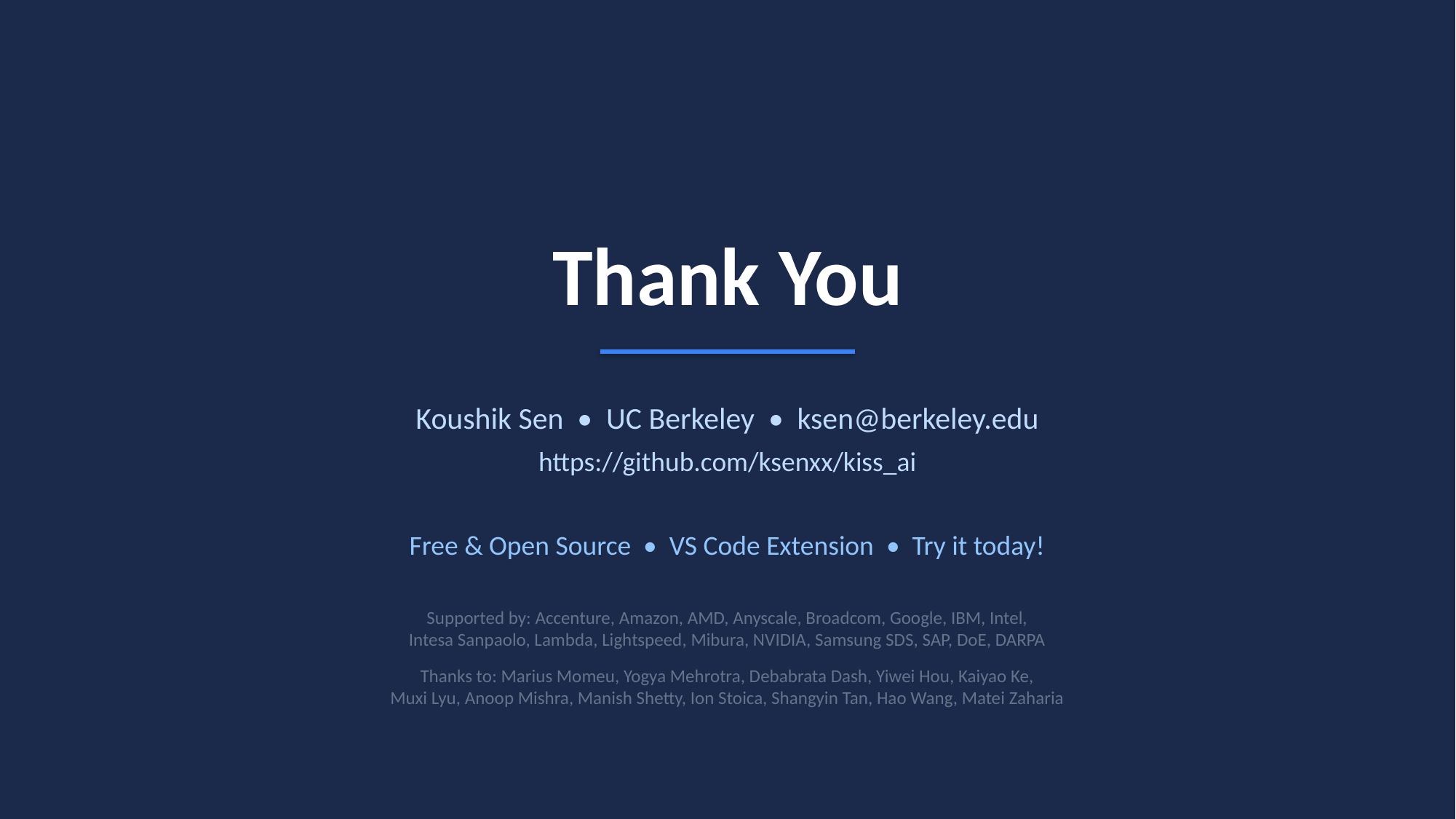

Thank You

Koushik Sen  •  UC Berkeley  •  ksen@berkeley.edu
https://github.com/ksenxx/kiss_ai

Free & Open Source  •  VS Code Extension  •  Try it today!
Supported by: Accenture, Amazon, AMD, Anyscale, Broadcom, Google, IBM, Intel,
Intesa Sanpaolo, Lambda, Lightspeed, Mibura, NVIDIA, Samsung SDS, SAP, DoE, DARPA

Thanks to: Marius Momeu, Yogya Mehrotra, Debabrata Dash, Yiwei Hou, Kaiyao Ke,
Muxi Lyu, Anoop Mishra, Manish Shetty, Ion Stoica, Shangyin Tan, Hao Wang, Matei Zaharia